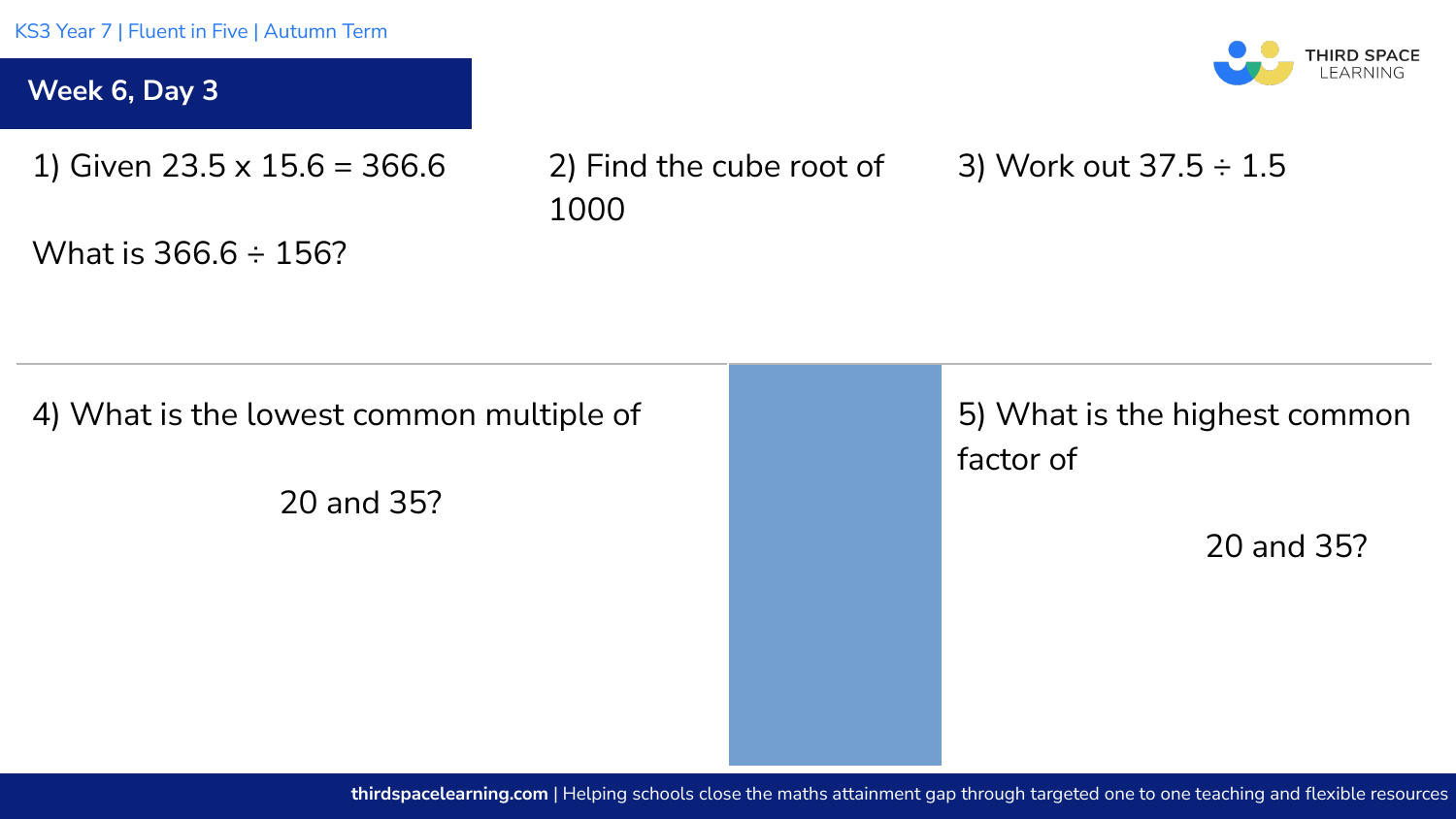

Week 6, Day 3
| 1) Given 23.5 x 15.6 = 366.6 What is 366.6 ÷ 156? |  | 2) Find the cube root of 1000 |  | 3) Work out 37.5 ÷ 1.5 |
| --- | --- | --- | --- | --- |
| 4) What is the lowest common multiple of 20 and 35? |  |  | 5) What is the highest common factor of 20 and 35? |  |